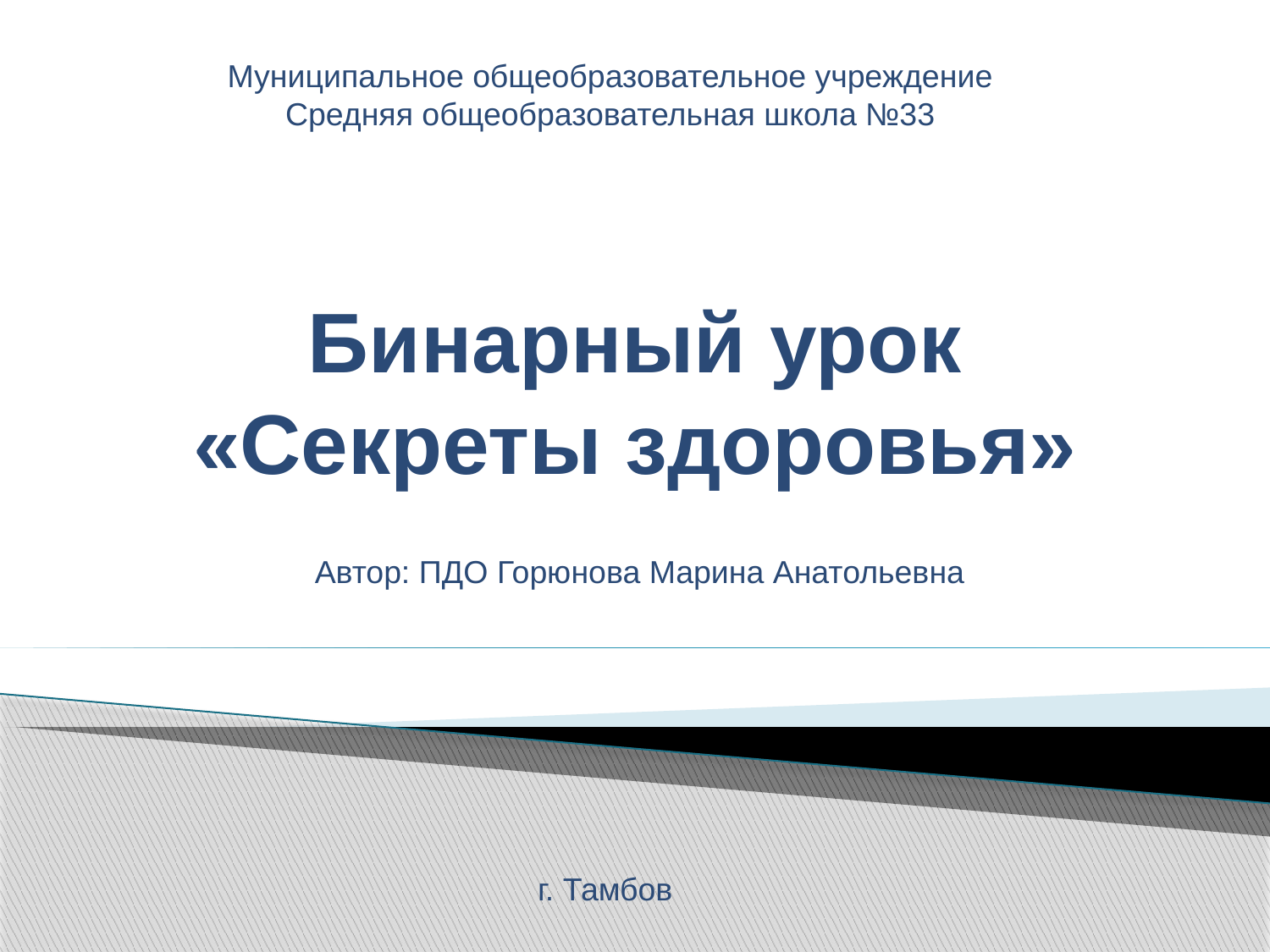

Муниципальное общеобразовательное учреждение
Средняя общеобразовательная школа №33
# Бинарный урок «Секреты здоровья»
Автор: ПДО Горюнова Марина Анатольевна
г. Тамбов